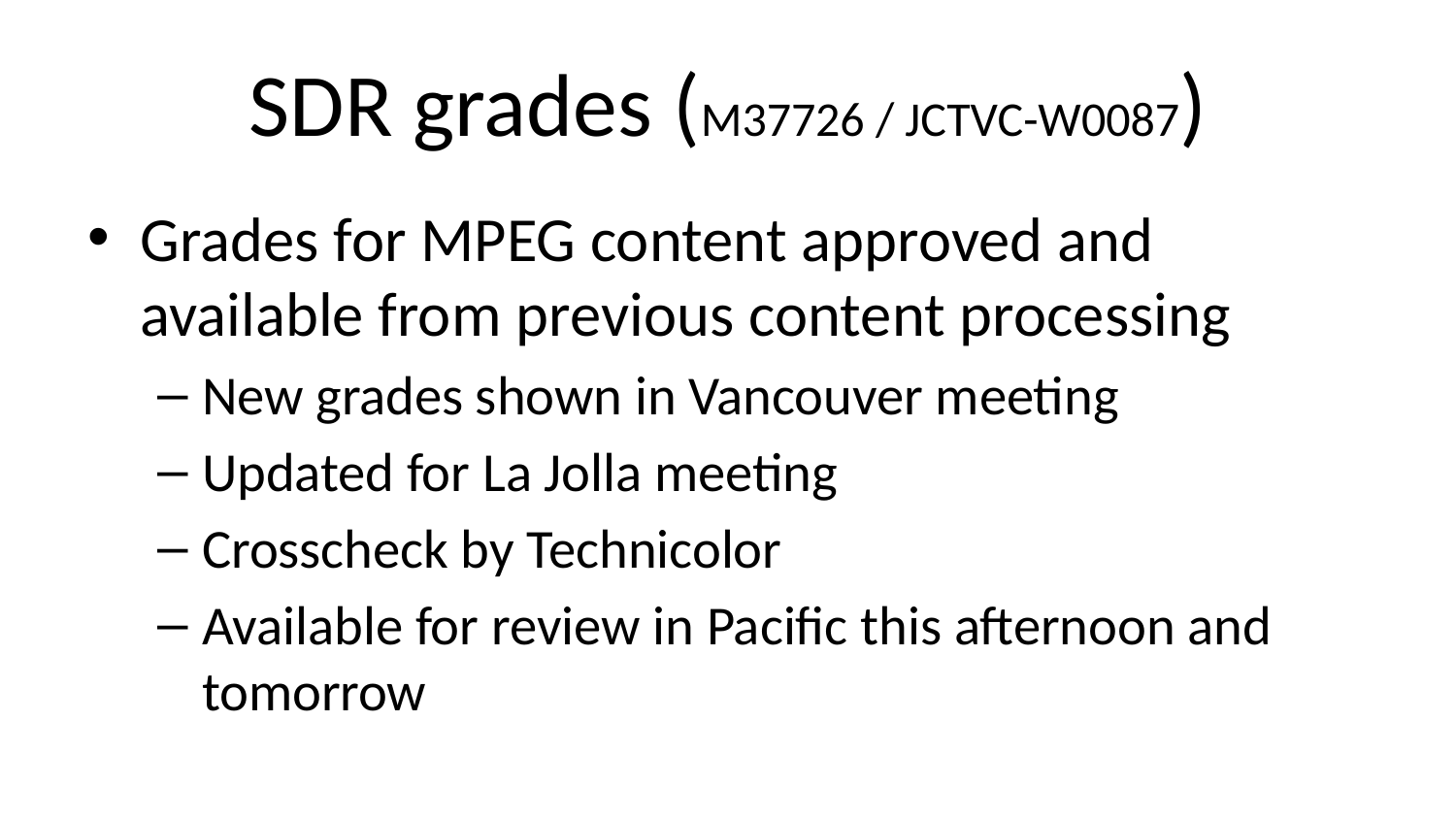

# SDR grades (M37726 / JCTVC-W0087)
Grades for MPEG content approved and available from previous content processing
New grades shown in Vancouver meeting
Updated for La Jolla meeting
Crosscheck by Technicolor
Available for review in Pacific this afternoon and tomorrow